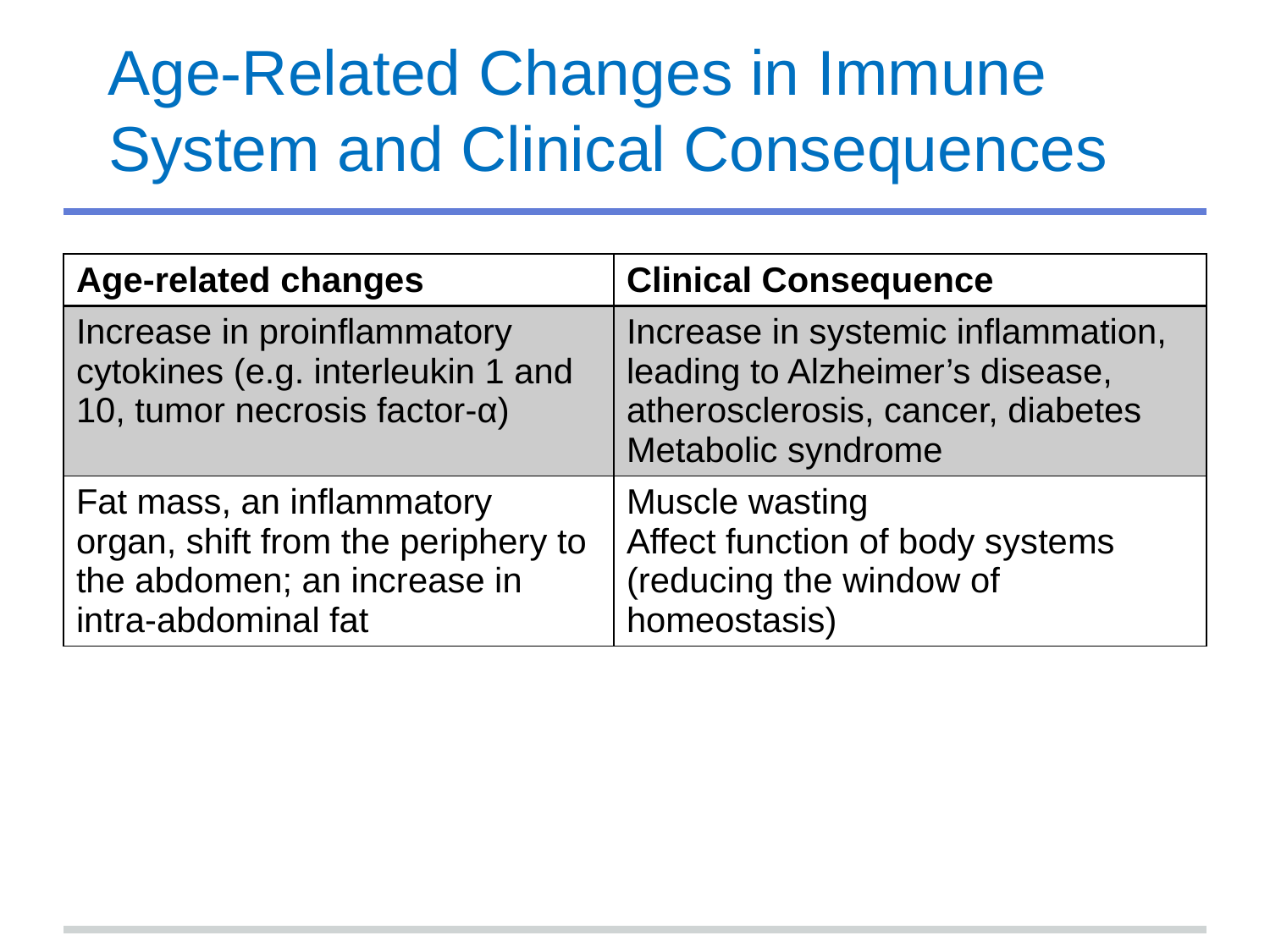

# Age-Related Changes in Immune System and Clinical Consequences
| Age-related changes | Clinical Consequence |
| --- | --- |
| Increase in proinflammatory cytokines (e.g. interleukin 1 and 10, tumor necrosis factor-α) | Increase in systemic inflammation, leading to Alzheimer’s disease, atherosclerosis, cancer, diabetes Metabolic syndrome |
| Fat mass, an inflammatory organ, shift from the periphery to the abdomen; an increase in intra-abdominal fat | Muscle wasting Affect function of body systems (reducing the window of homeostasis) |